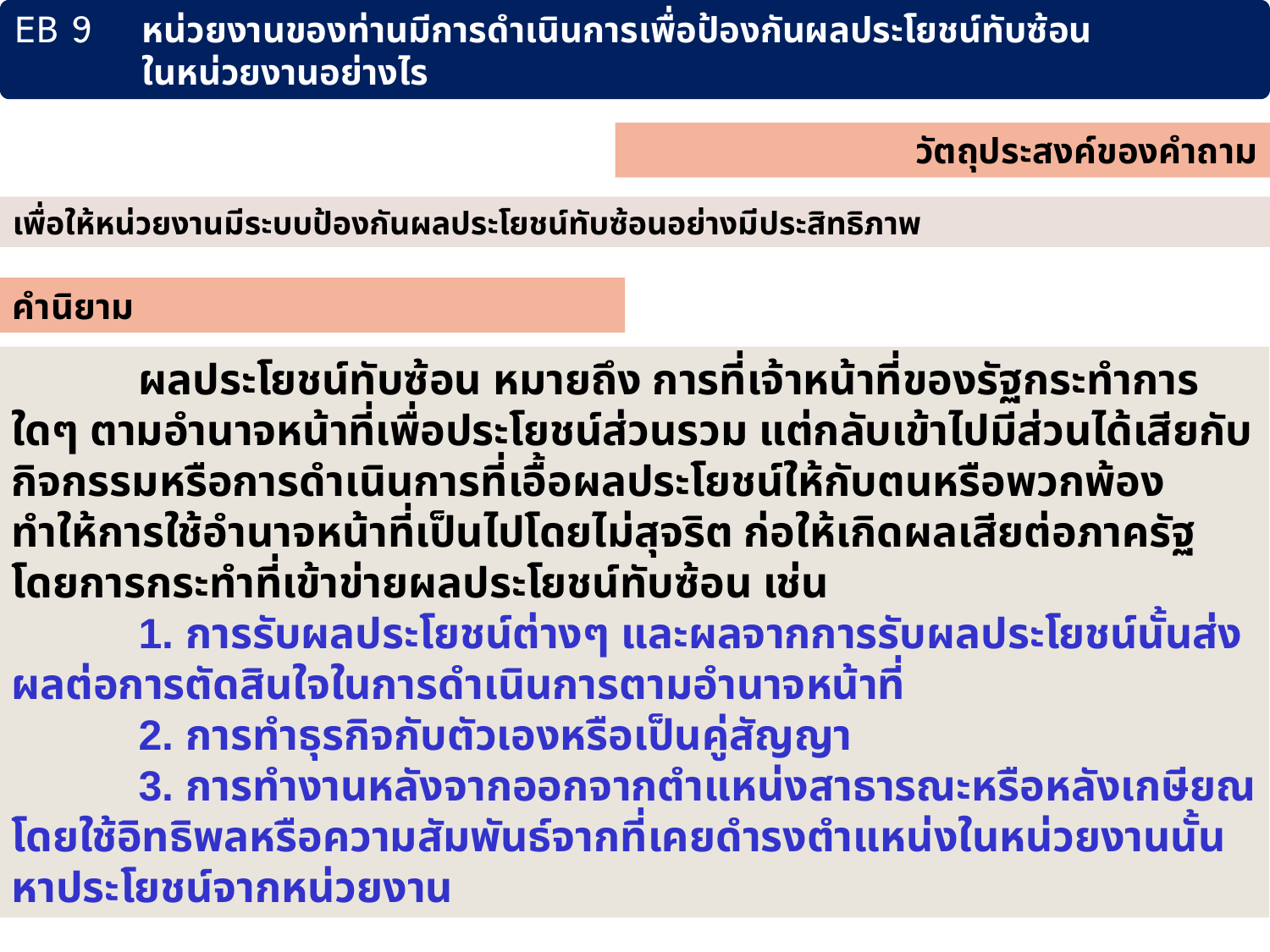

EB 9	หน่วยงานของท่านมีการดำเนินการเพื่อป้องกันผลประโยชน์ทับซ้อน
	ในหน่วยงานอย่างไร
วัตถุประสงค์ของคำถาม
เพื่อให้หน่วยงานมีระบบป้องกันผลประโยชน์ทับซ้อนอย่างมีประสิทธิภาพ
คำนิยาม
	ผลประโยชน์ทับซ้อน หมายถึง การที่เจ้าหน้าที่ของรัฐกระทำการใดๆ ตามอำนาจหน้าที่เพื่อประโยชน์ส่วนรวม แต่กลับเข้าไปมีส่วนได้เสียกับกิจกรรมหรือการดำเนินการที่เอื้อผลประโยชน์ให้กับตนหรือพวกพ้อง ทำให้การใช้อำนาจหน้าที่เป็นไปโดยไม่สุจริต ก่อให้เกิดผลเสียต่อภาครัฐ โดยการกระทำที่เข้าข่ายผลประโยชน์ทับซ้อน เช่น
	1. การรับผลประโยชน์ต่างๆ และผลจากการรับผลประโยชน์นั้นส่งผลต่อการตัดสินใจในการดำเนินการตามอำนาจหน้าที่
	2. การทำธุรกิจกับตัวเองหรือเป็นคู่สัญญา
	3. การทำงานหลังจากออกจากตำแหน่งสาธารณะหรือหลังเกษียณ โดยใช้อิทธิพลหรือความสัมพันธ์จากที่เคยดำรงตำแหน่งในหน่วยงานนั้นหาประโยชน์จากหน่วยงาน